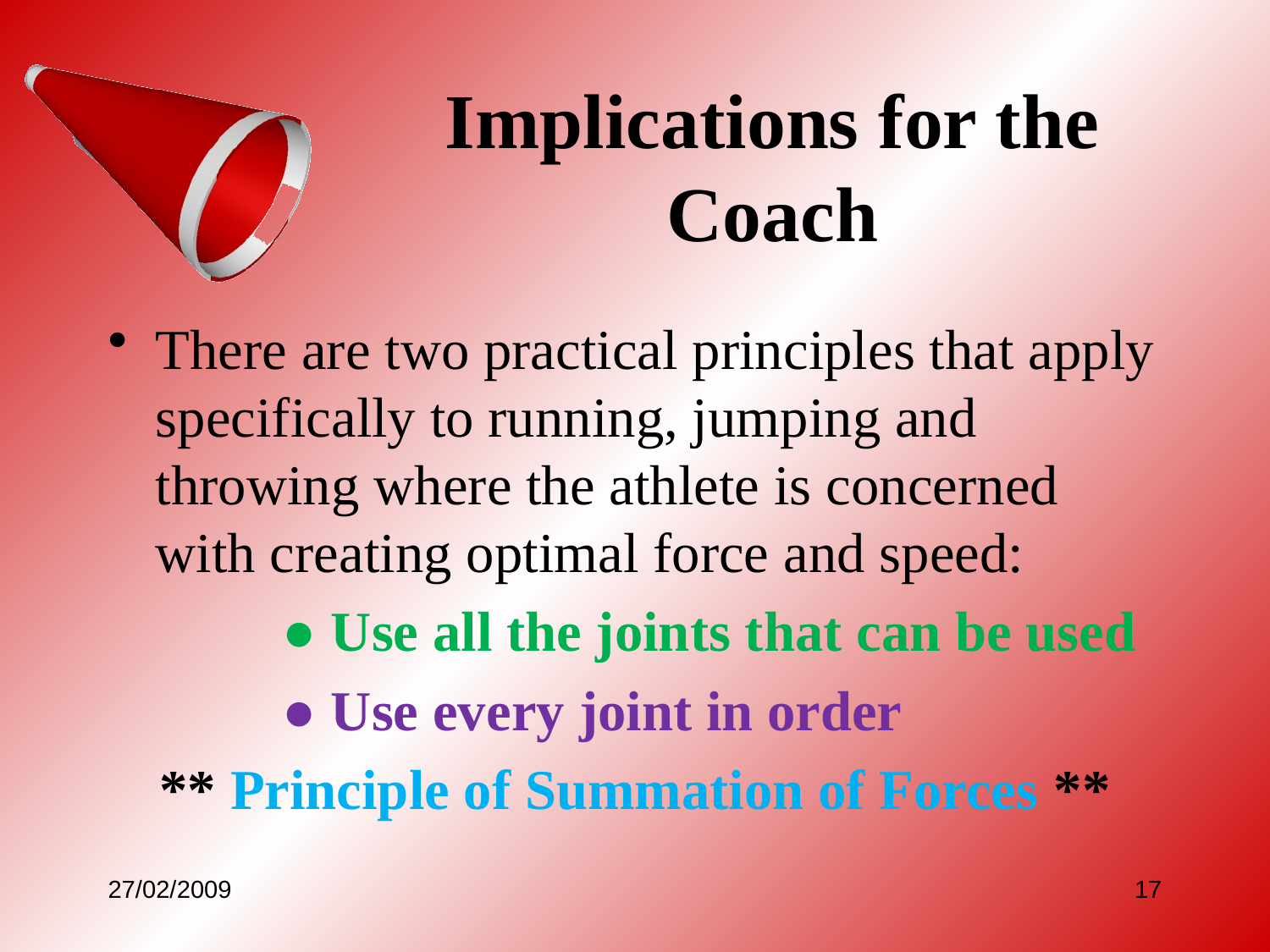

# Implications for the Coach
There are two practical principles that apply specifically to running, jumping and throwing where the athlete is concerned with creating optimal force and speed:
		● Use all the joints that can be used
		● Use every joint in order
** Principle of Summation of Forces **

27/02/2009
17